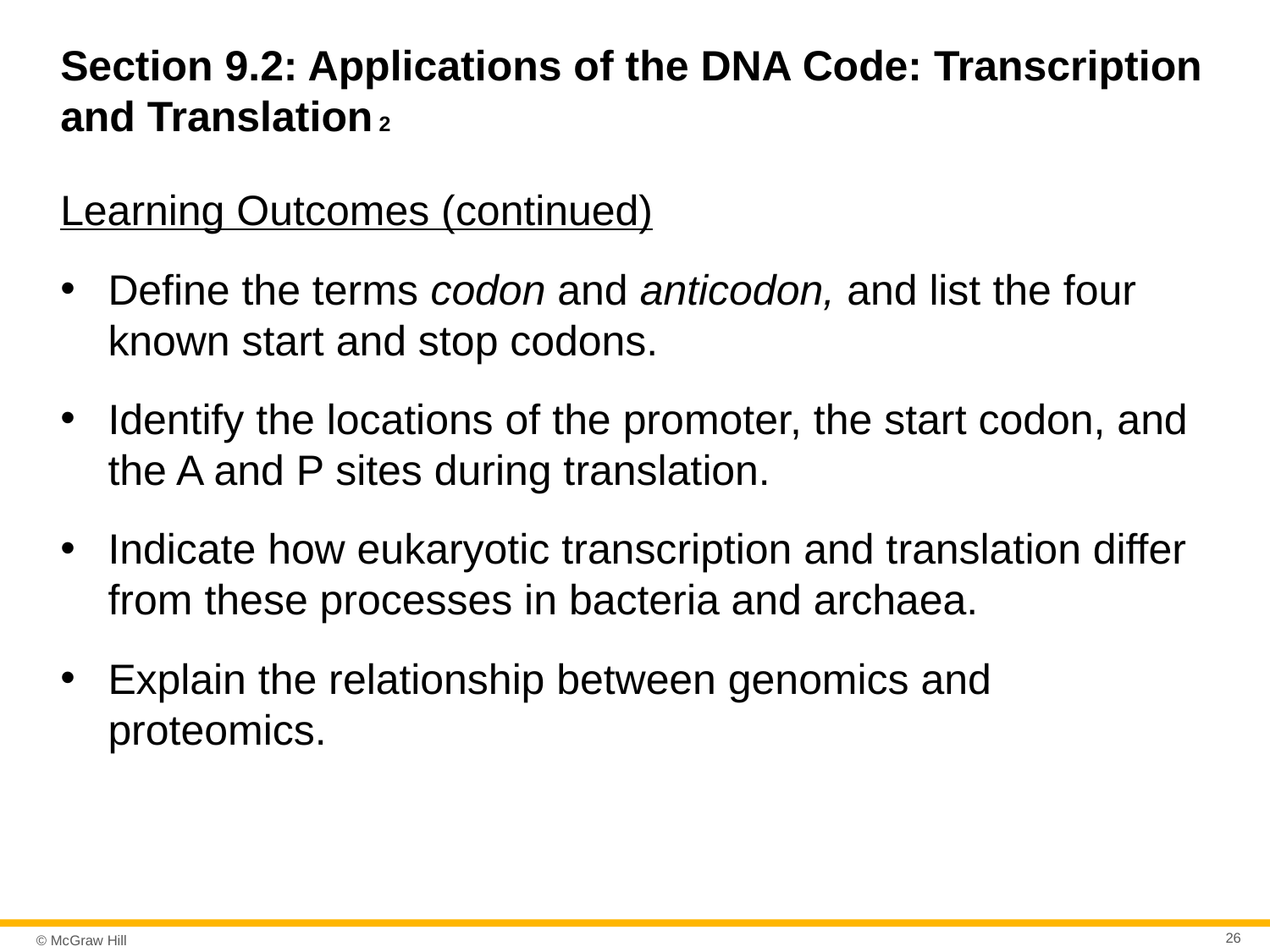

# Section 9.2: Applications of the DNA Code: Transcription and Translation 2
Learning Outcomes (continued)
Define the terms codon and anticodon, and list the four known start and stop codons.
Identify the locations of the promoter, the start codon, and the A and P sites during translation.
Indicate how eukaryotic transcription and translation differ from these processes in bacteria and archaea.
Explain the relationship between genomics and proteomics.